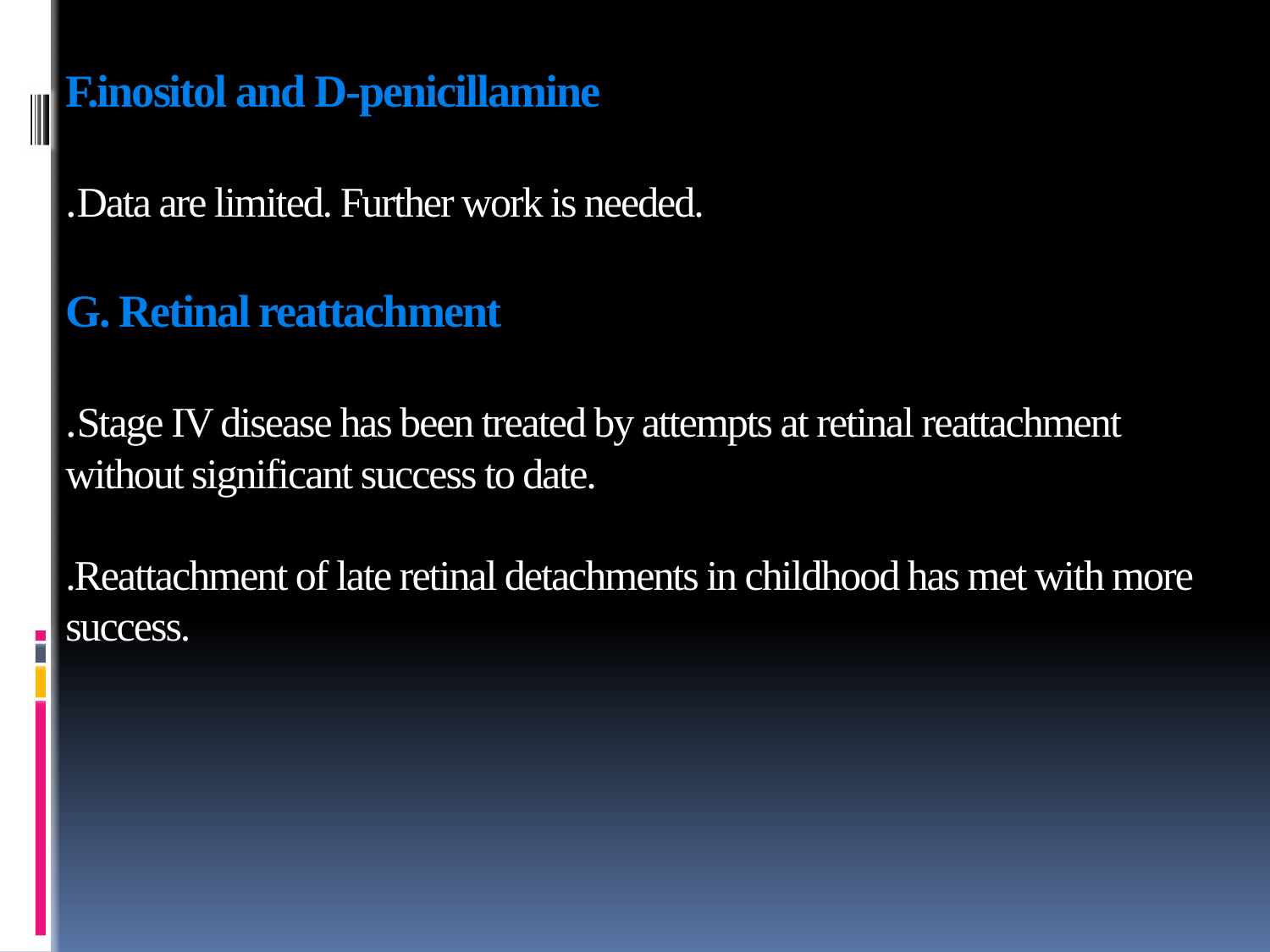

# F.inositol and D-penicillamine .Data are limited. Further work is needed. G. Retinal reattachment .Stage IV disease has been treated by attempts at retinal reattachment without significant success to date. .Reattachment of late retinal detachments in childhood has met with more success.